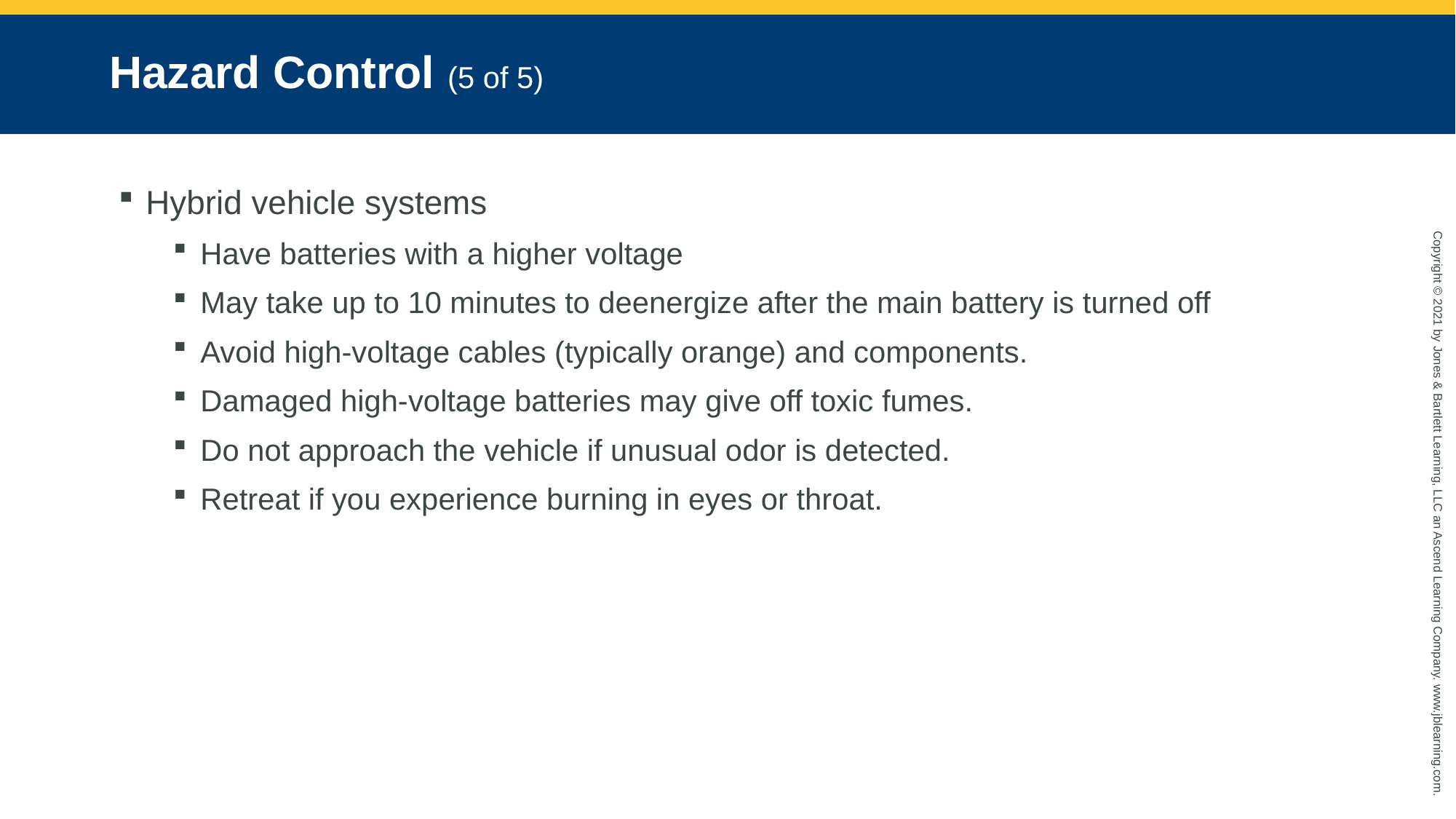

# Hazard Control (5 of 5)
Hybrid vehicle systems
Have batteries with a higher voltage
May take up to 10 minutes to deenergize after the main battery is turned off
Avoid high-voltage cables (typically orange) and components.
Damaged high-voltage batteries may give off toxic fumes.
Do not approach the vehicle if unusual odor is detected.
Retreat if you experience burning in eyes or throat.